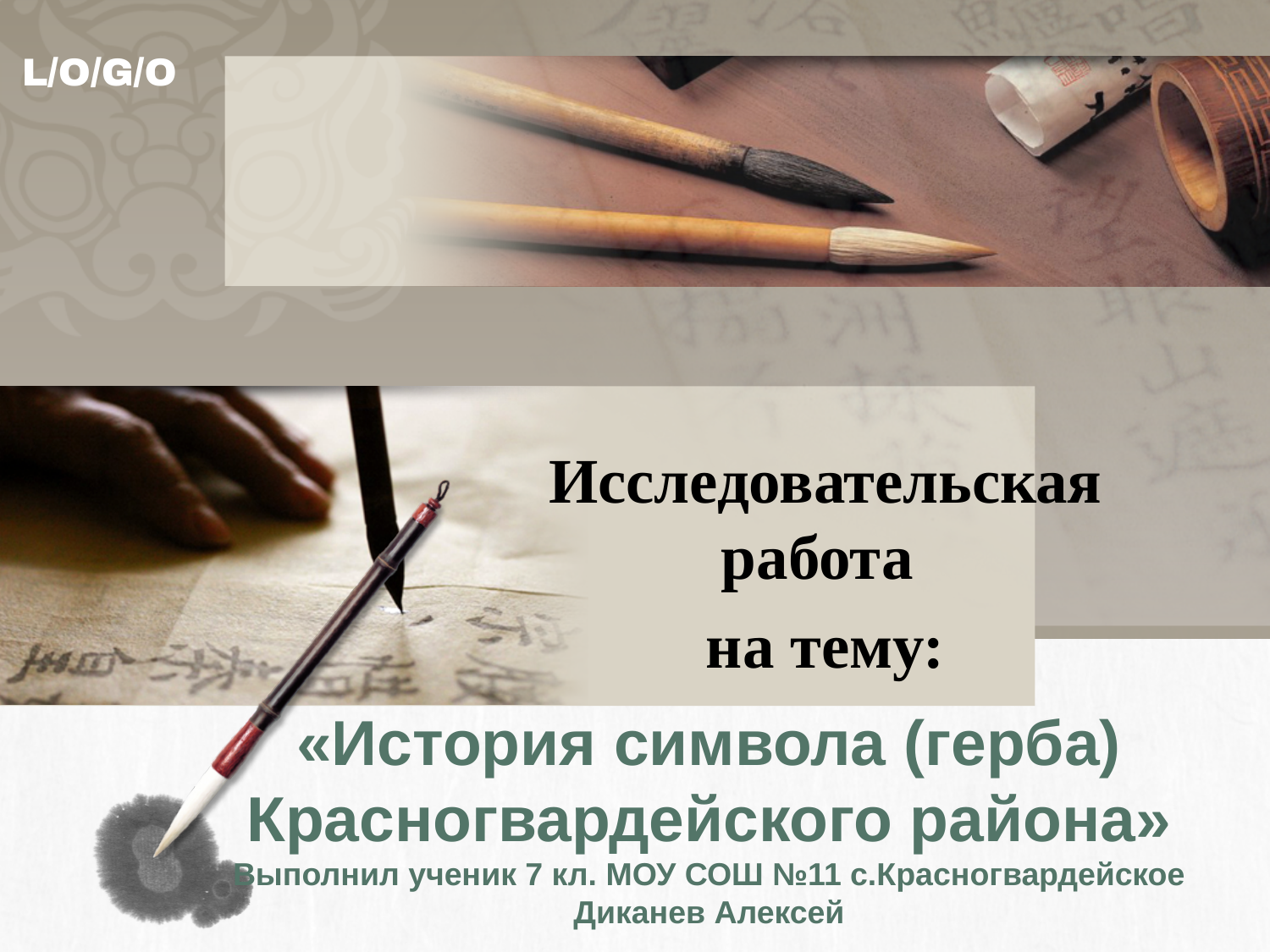

Исследовательская работа
на тему:
# «История символа (герба) Красногвардейского района» Выполнил ученик 7 кл. МОУ СОШ №11 с.Красногвардейское Диканев Алексей